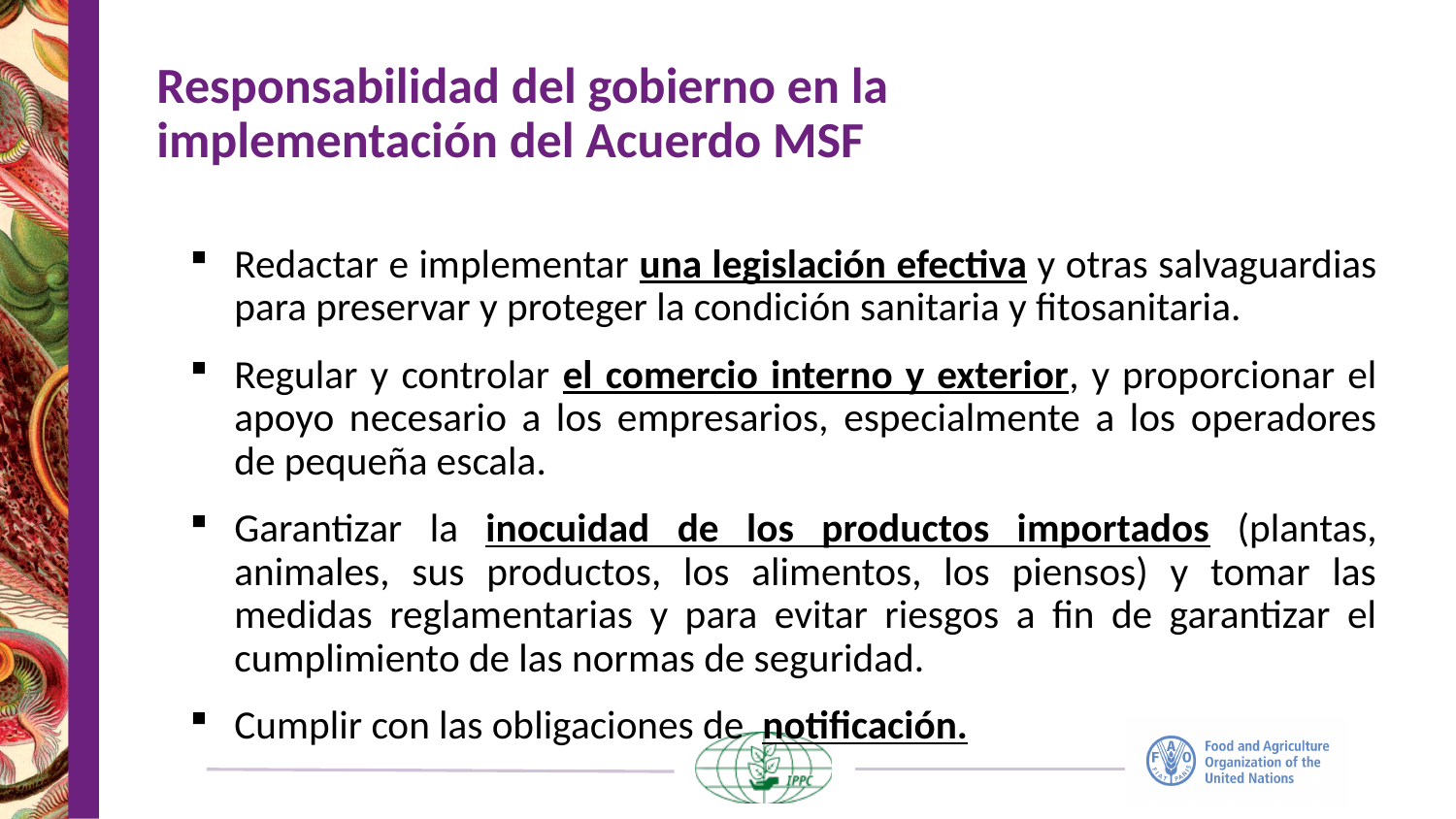

# Responsabilidad del gobierno en la implementación del Acuerdo MSF

Redactar e implementar una legislación efectiva y otras salvaguardias para preservar y proteger la condición sanitaria y fitosanitaria.
Regular y controlar el comercio interno y exterior, y proporcionar el apoyo necesario a los empresarios, especialmente a los operadores de pequeña escala.
Garantizar la inocuidad de los productos importados (plantas, animales, sus productos, los alimentos, los piensos) y tomar las medidas reglamentarias y para evitar riesgos a fin de garantizar el cumplimiento de las normas de seguridad.
Cumplir con las obligaciones de  notificación.